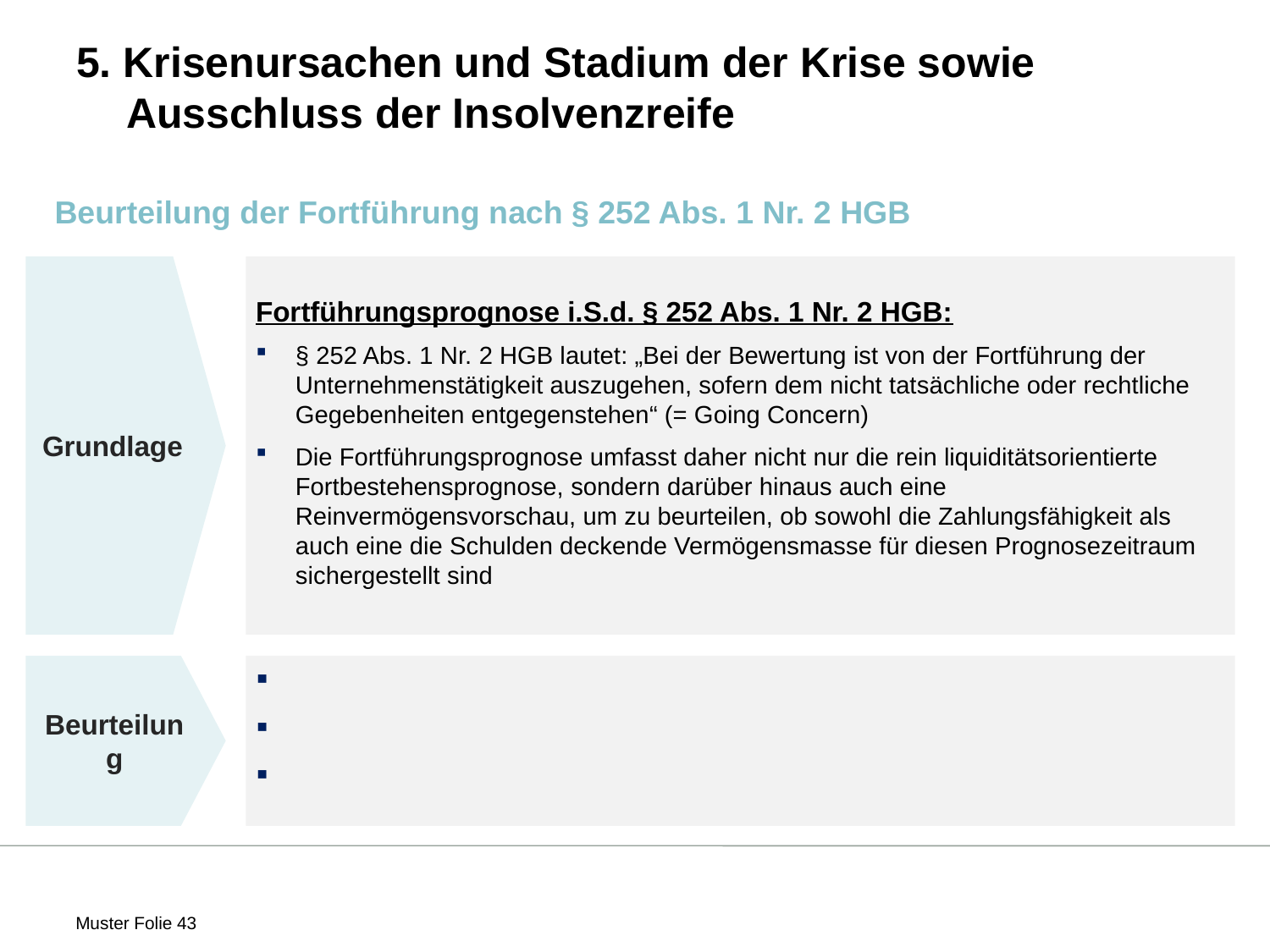

# 5. Krisenursachen und Stadium der Krise sowie Ausschluss der Insolvenzreife
Beurteilung der Fortführung nach § 252 Abs. 1 Nr. 2 HGB
Grundlage

Fortführungsprognose i.S.d. § 252 Abs. 1 Nr. 2 HGB:
§ 252 Abs. 1 Nr. 2 HGB lautet: „Bei der Bewertung ist von der Fortführung der Unternehmenstätigkeit auszugehen, sofern dem nicht tatsächliche oder rechtliche Gegebenheiten entgegenstehen“ (= Going Concern)
Die Fortführungsprognose umfasst daher nicht nur die rein liquiditätsorientierte Fortbestehensprognose, sondern darüber hinaus auch eine Reinvermögensvorschau, um zu beurteilen, ob sowohl die Zahlungsfähigkeit als auch eine die Schulden deckende Vermögensmasse für diesen Prognosezeitraum sichergestellt sind
Beurteilung

 Muster Folie 43